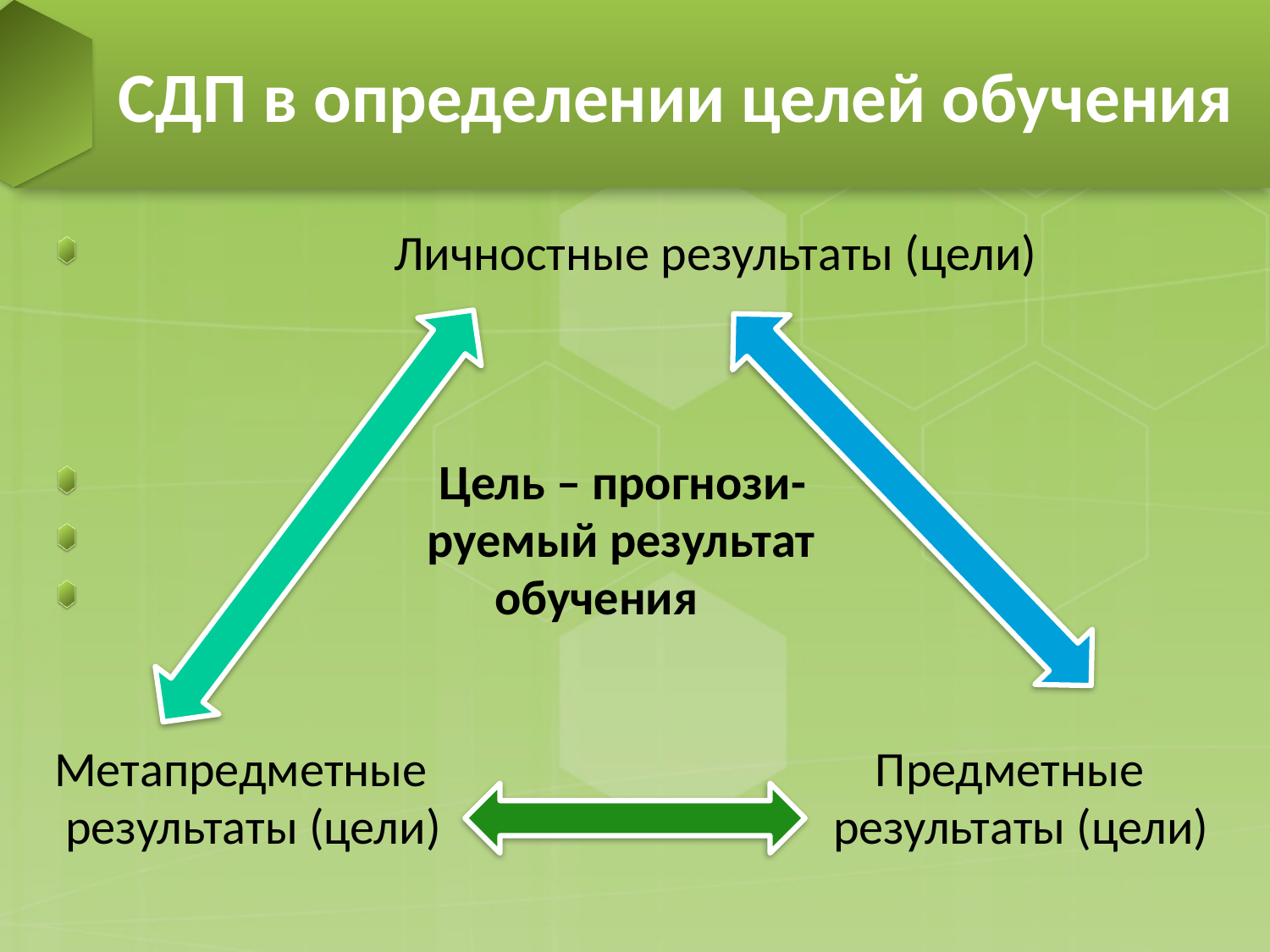

# СДП в определении целей обучения
                          Личностные результаты (цели)

                              Цель – прогнози-
                             руемый результат
                                   обучения

Метапредметные                                        Предметные
 результаты (цели)                                   результаты (цели)